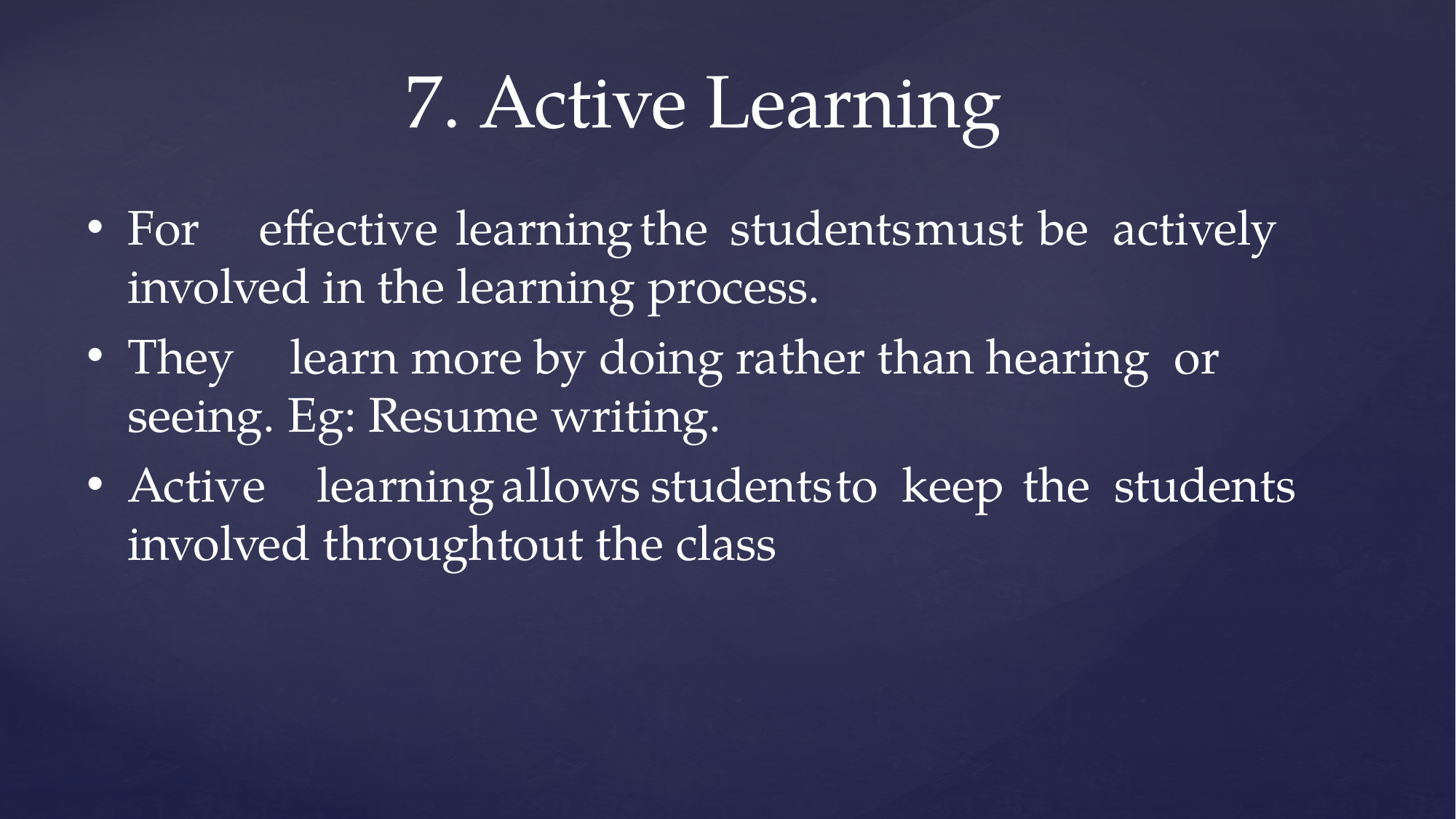

# 7. Active Learning
For	effective	learning	the	students	must	be  actively involved in the learning process.
They	learn more by doing rather than hearing  or seeing. Eg: Resume writing.
Active	learning	allows	students	to	keep	the  students involved throughtout the class